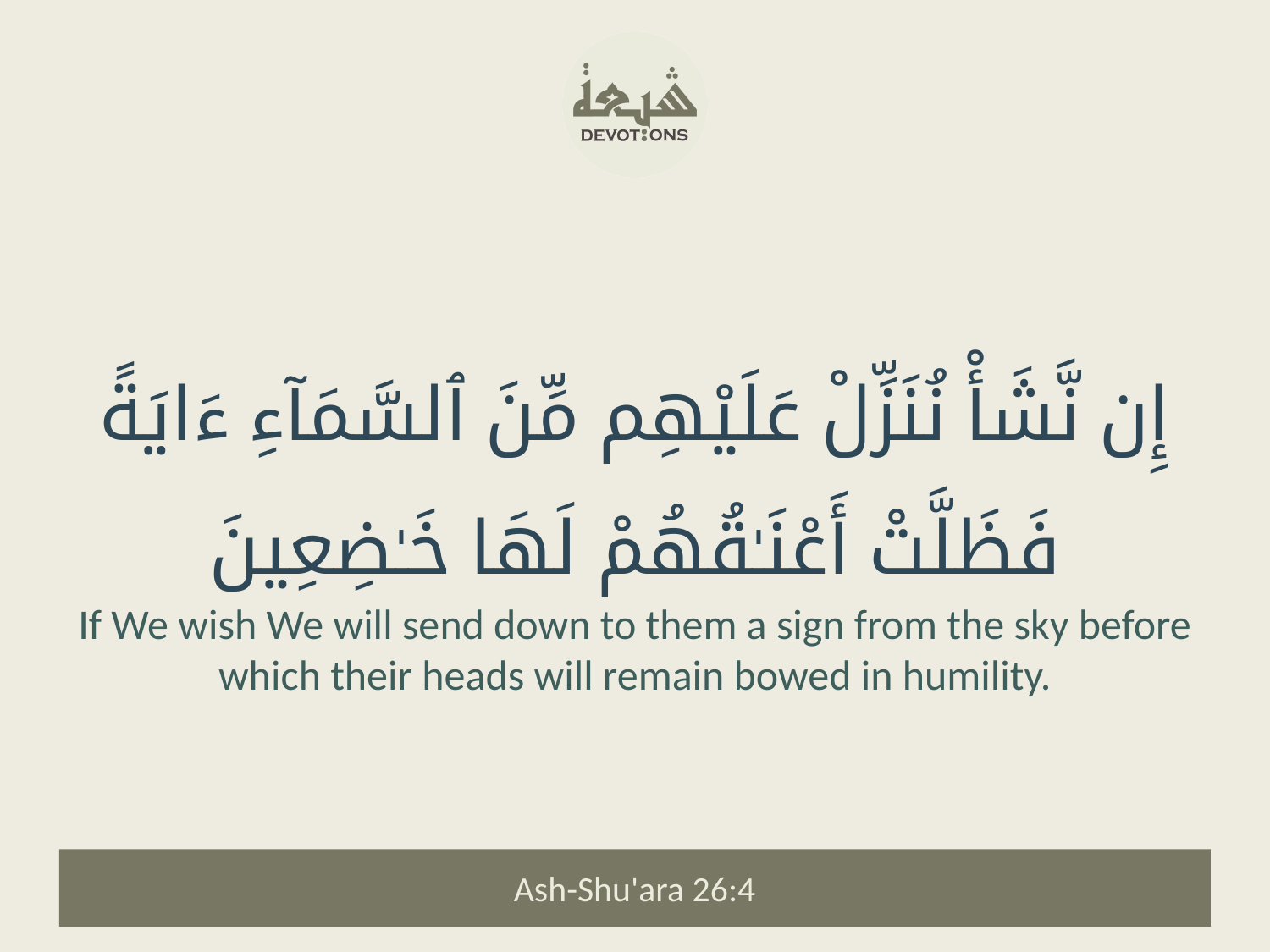

إِن نَّشَأْ نُنَزِّلْ عَلَيْهِم مِّنَ ٱلسَّمَآءِ ءَايَةً فَظَلَّتْ أَعْنَـٰقُهُمْ لَهَا خَـٰضِعِينَ
If We wish We will send down to them a sign from the sky before which their heads will remain bowed in humility.
Ash-Shu'ara 26:4